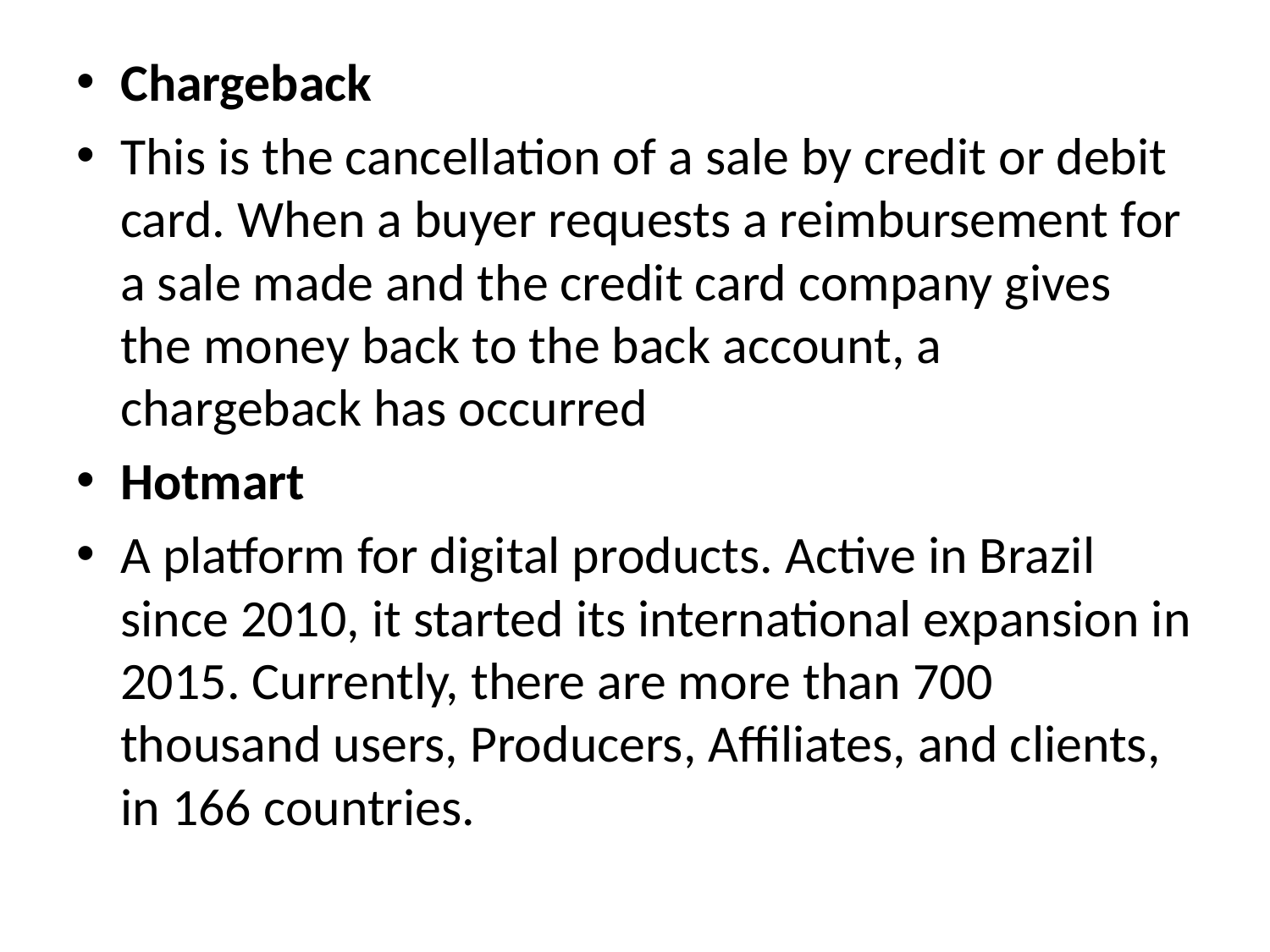

#
Chargeback
This is the cancellation of a sale by credit or debit card. When a buyer requests a reimbursement for a sale made and the credit card company gives the money back to the back account, a chargeback has occurred
Hotmart
A platform for digital products. Active in Brazil since 2010, it started its international expansion in 2015. Currently, there are more than 700 thousand users, Producers, Affiliates, and clients, in 166 countries.